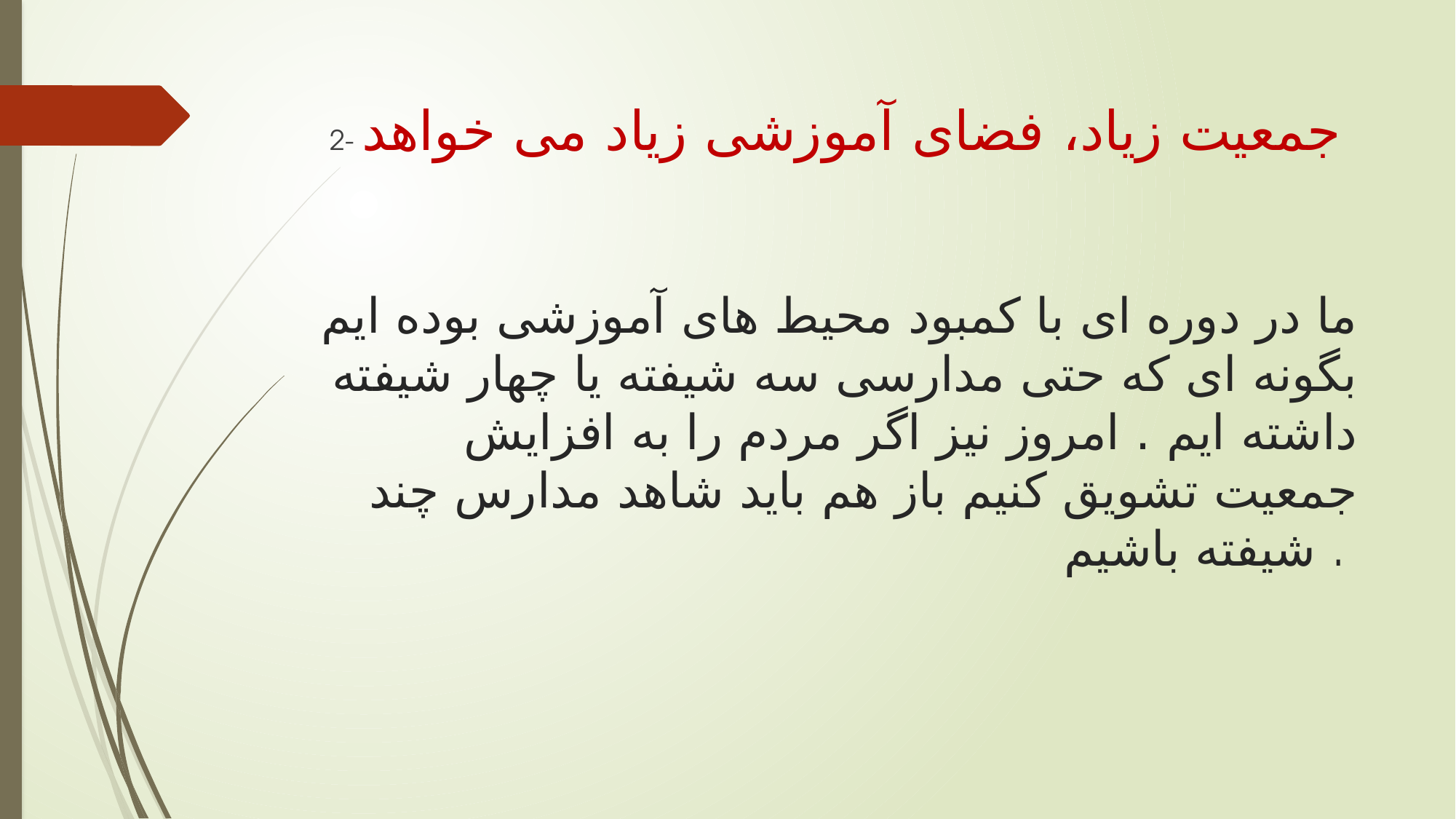

2- جمعیت زیاد،‌ فضای آموزشی زیاد می خواهد
# ما در دوره ای با کمبود محیط های آموزشی بوده ایم بگونه ای که حتی مدارسی سه شیفته یا چهار شیفته داشته ایم . امروز نیز اگر مردم را به افزایش جمعیت تشویق کنیم باز هم باید شاهد مدارس چند شیفته باشیم .